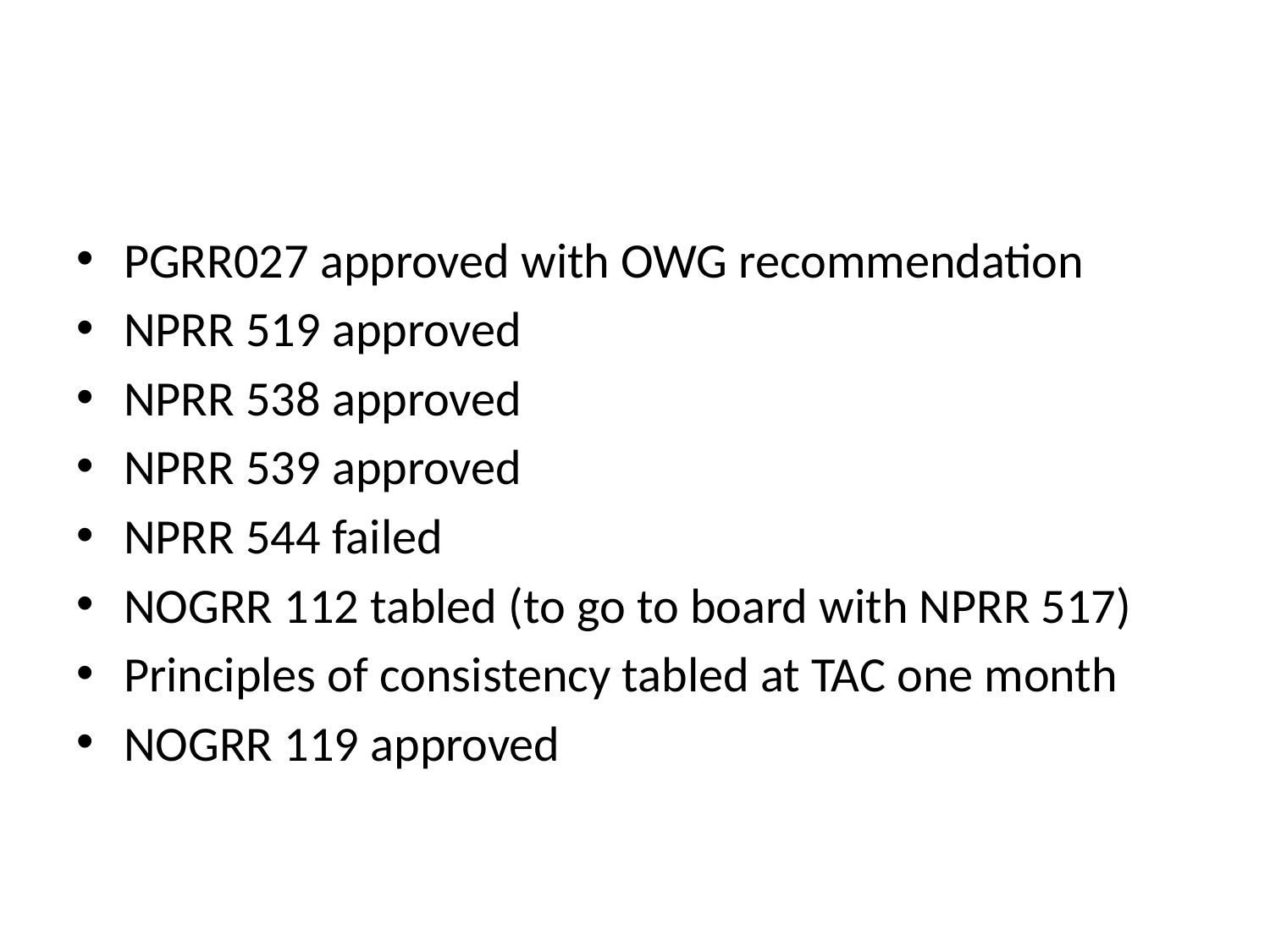

PGRR027 approved with OWG recommendation
NPRR 519 approved
NPRR 538 approved
NPRR 539 approved
NPRR 544 failed
NOGRR 112 tabled (to go to board with NPRR 517)
Principles of consistency tabled at TAC one month
NOGRR 119 approved